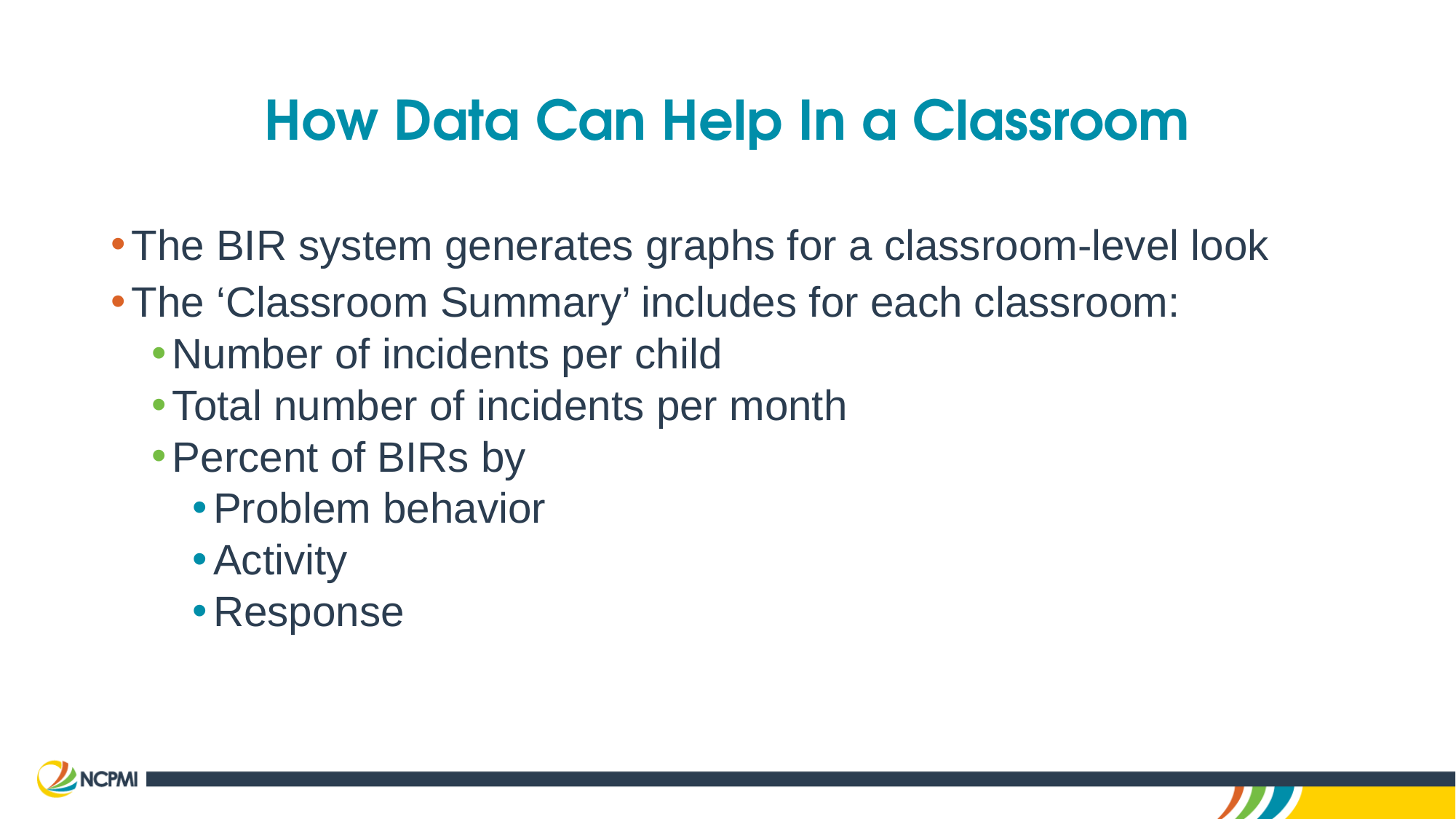

# How Data Can Help In a Classroom
The BIR system generates graphs for a classroom-level look
The ‘Classroom Summary’ includes for each classroom:
Number of incidents per child
Total number of incidents per month
Percent of BIRs by
Problem behavior
Activity
Response